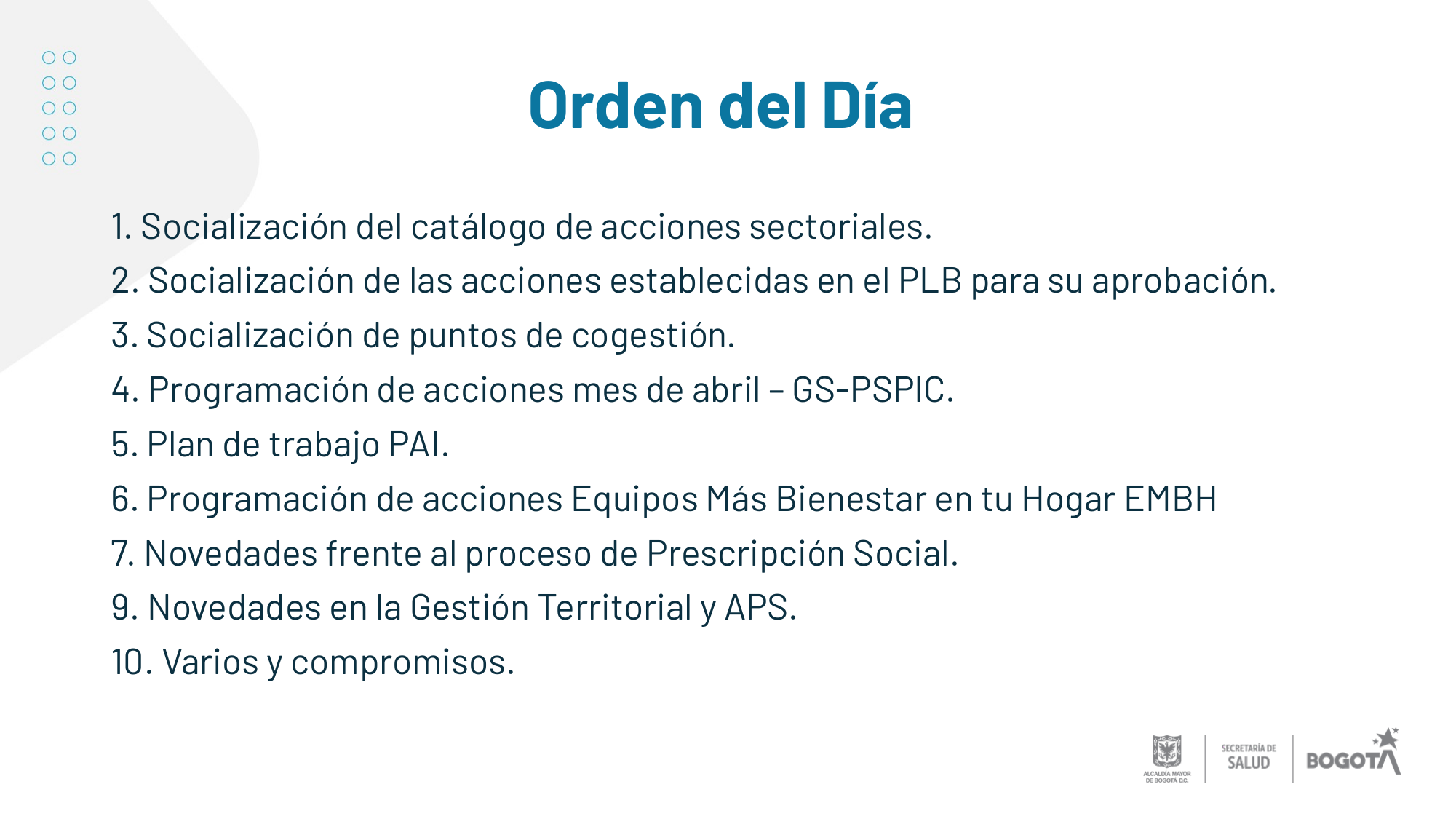

# Orden del Día
1. Socialización del catálogo de acciones sectoriales.
2. Socialización de las acciones establecidas en el PLB para su aprobación.
3. Socialización de puntos de cogestión.
4. Programación de acciones mes de abril – GS-PSPIC.
5. Plan de trabajo PAI.
6. Programación de acciones Equipos Más Bienestar en tu Hogar EMBH
7. Novedades frente al proceso de Prescripción Social.
9. Novedades en la Gestión Territorial y APS.
10. Varios y compromisos.